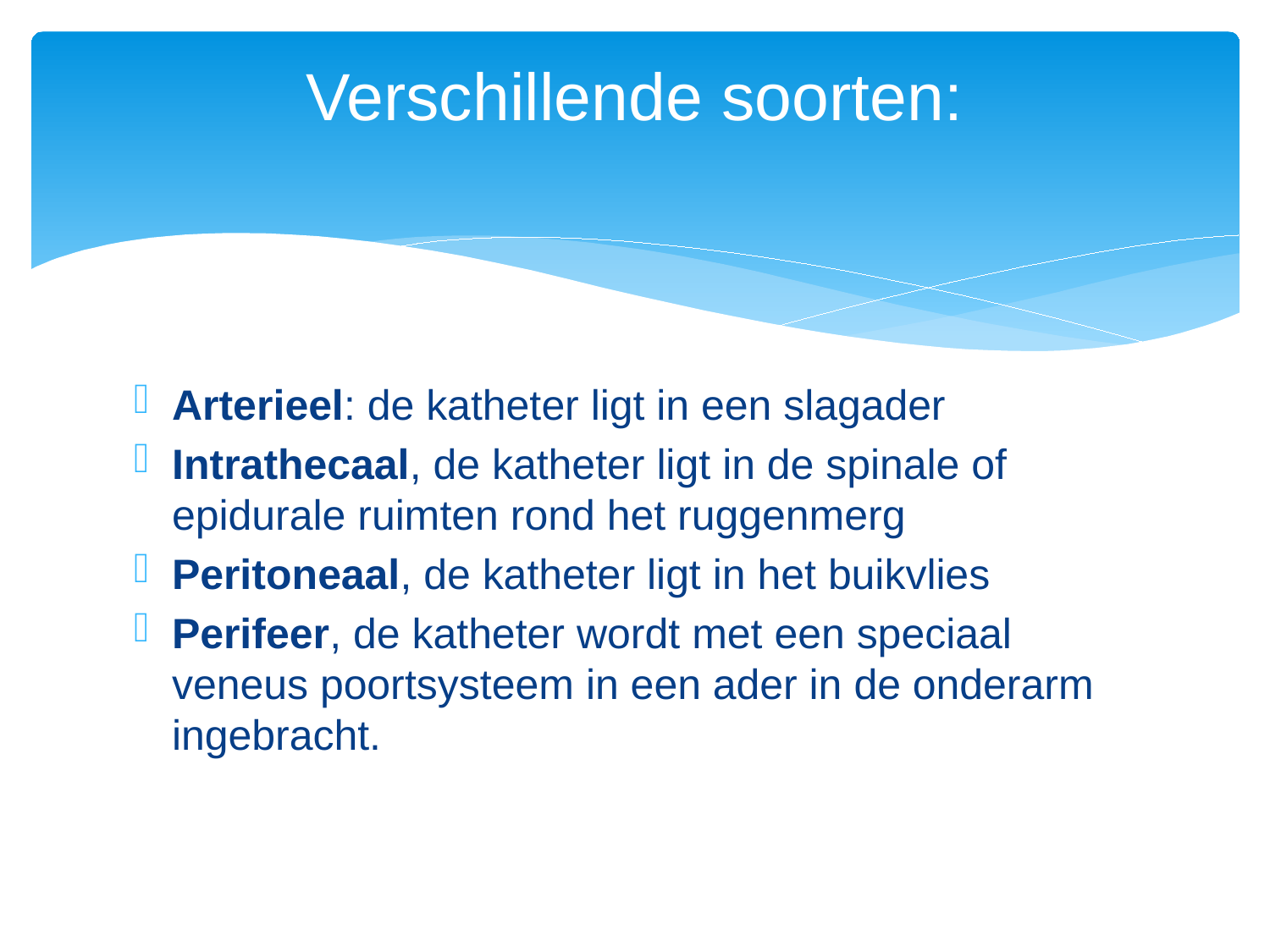

# Verschillende soorten:
Arterieel: de katheter ligt in een slagader
Intrathecaal, de katheter ligt in de spinale of epidurale ruimten rond het ruggenmerg
Peritoneaal, de katheter ligt in het buikvlies
Perifeer, de katheter wordt met een speciaal veneus poortsysteem in een ader in de onderarm ingebracht.